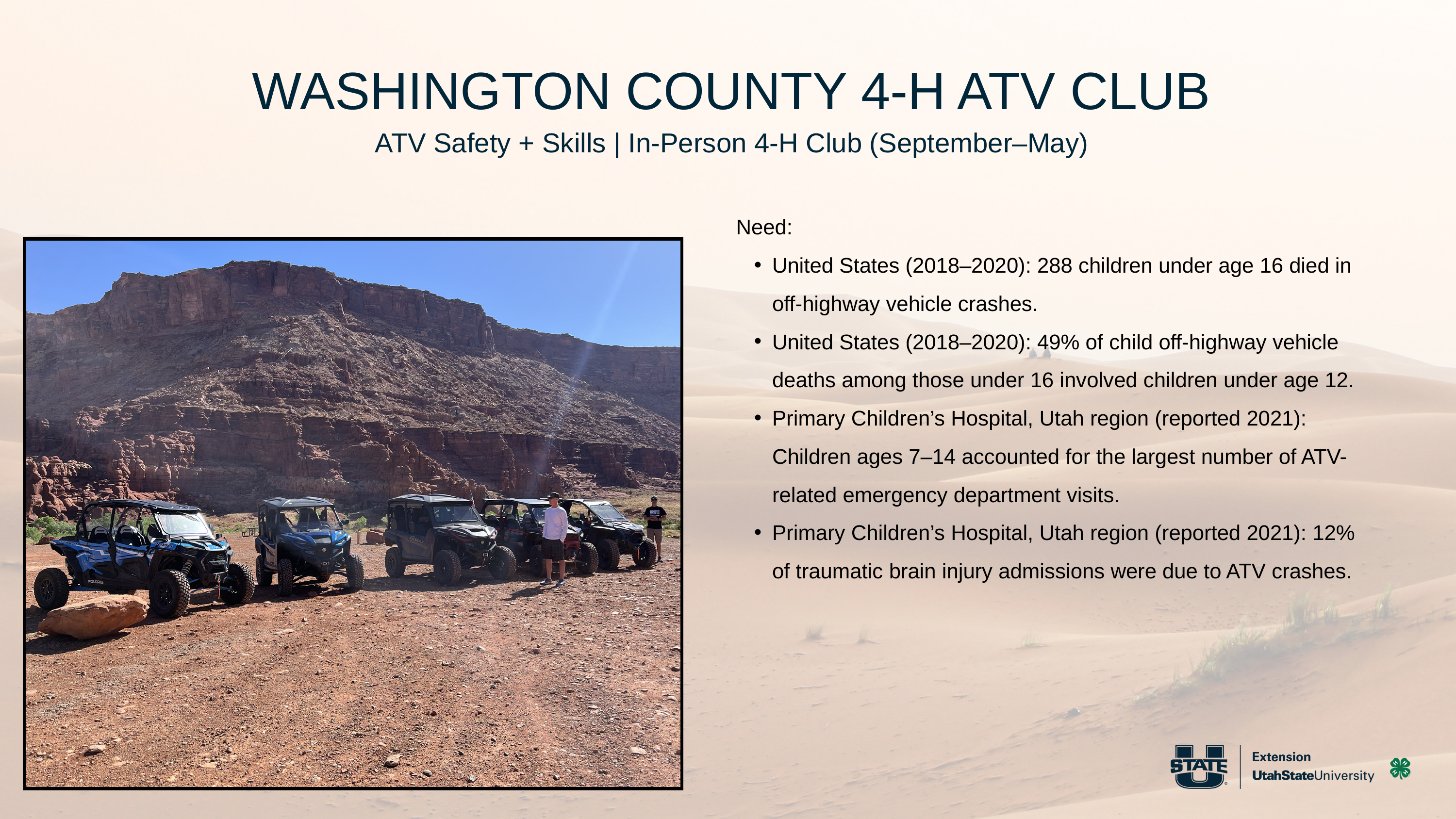

WASHINGTON COUNTY 4-H ATV CLUB
ATV Safety + Skills | In-Person 4-H Club (September–May)
Need:
United States (2018–2020): 288 children under age 16 died in off-highway vehicle crashes.
United States (2018–2020): 49% of child off-highway vehicle deaths among those under 16 involved children under age 12.
Primary Children’s Hospital, Utah region (reported 2021): Children ages 7–14 accounted for the largest number of ATV-related emergency department visits.
Primary Children’s Hospital, Utah region (reported 2021): 12% of traumatic brain injury admissions were due to ATV crashes.